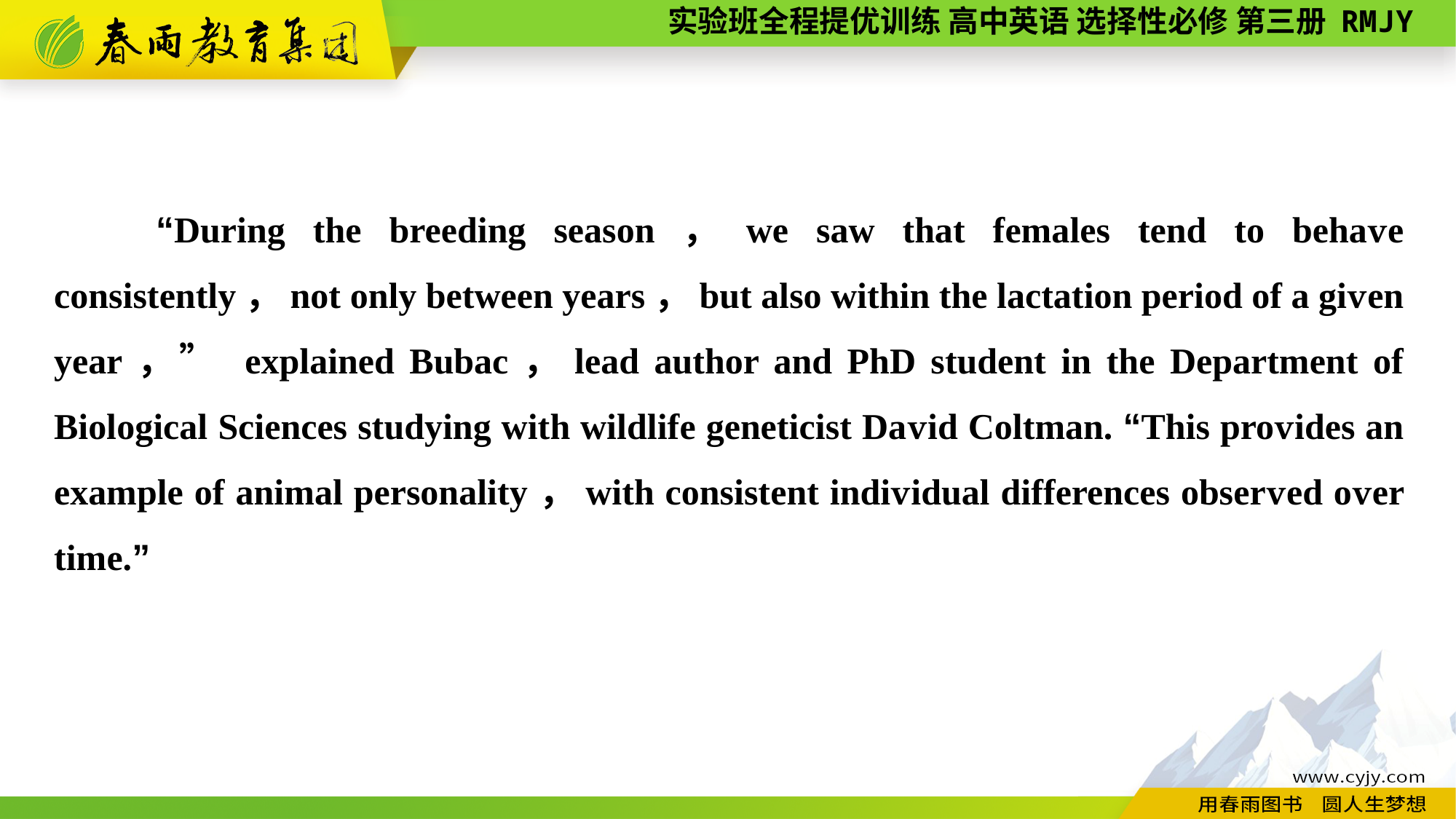

“During the breeding season，we saw that females tend to behave consistently，not only between years，but also within the lactation period of a given year，” explained Bubac，lead author and PhD student in the Department of Biological Sciences studying with wildlife geneticist David Coltman. “This provides an example of animal personality，with consistent individual differences observed over time.”